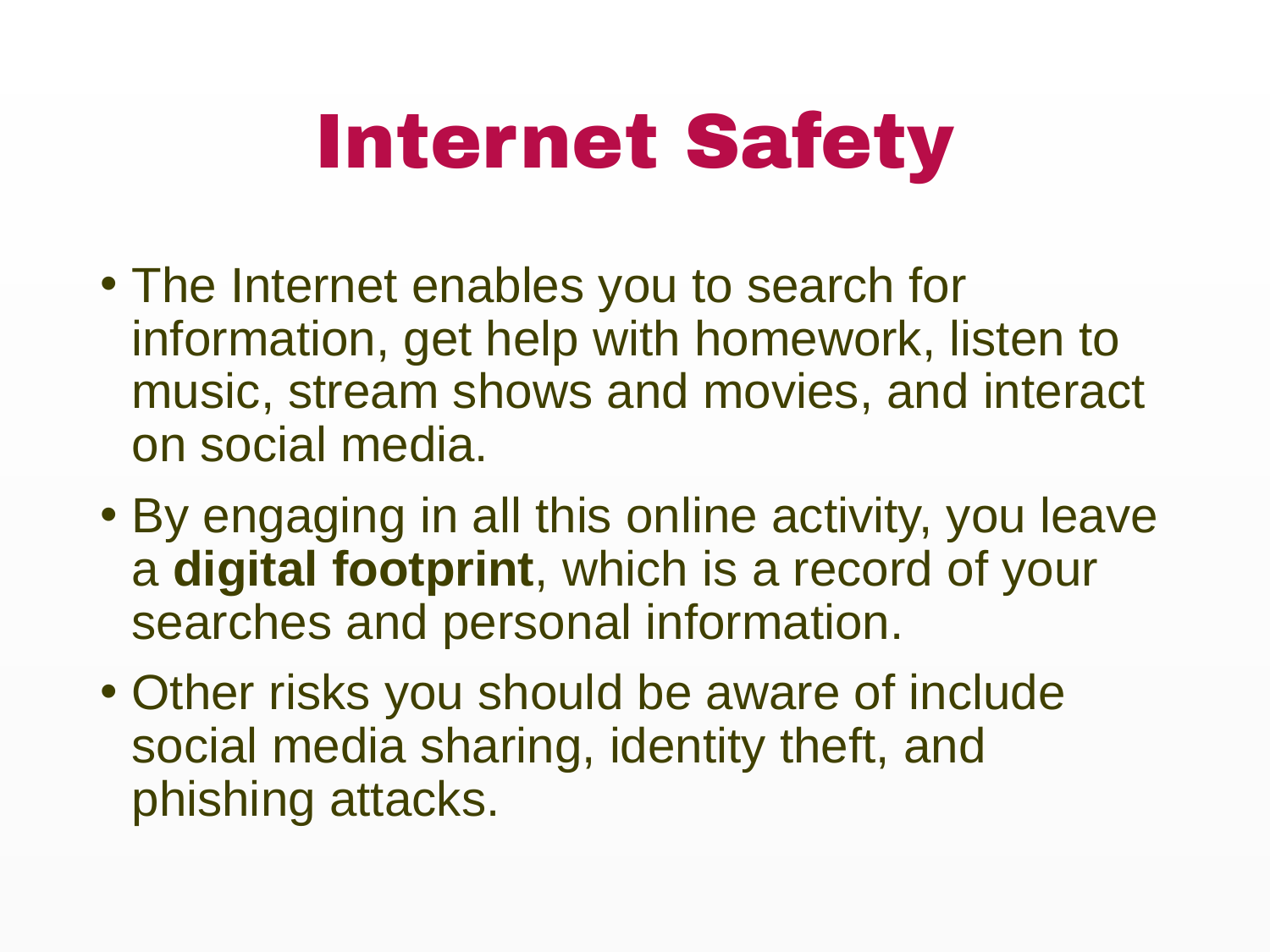

# Internet Safety
The Internet enables you to search for information, get help with homework, listen to music, stream shows and movies, and interact on social media.
By engaging in all this online activity, you leave a digital footprint, which is a record of your searches and personal information.
Other risks you should be aware of include social media sharing, identity theft, and phishing attacks.